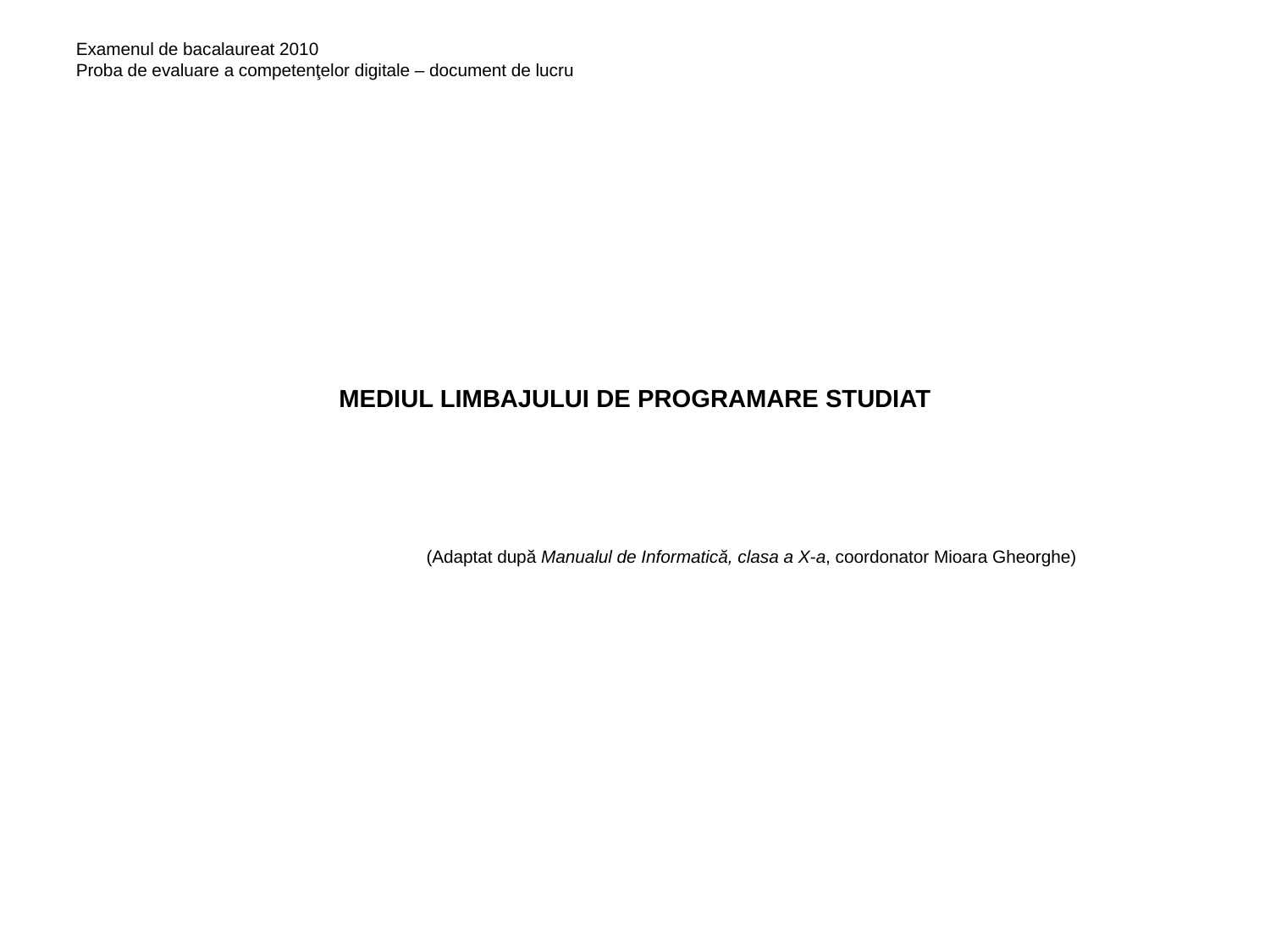

Examenul de bacalaureat 2010
Proba de evaluare a competenţelor digitale – document de lucru
# MEDIUL LIMBAJULUI DE PROGRAMARE STUDIAT
(Adaptat după Manualul de Informatică, clasa a X-a, coordonator Mioara Gheorghe)